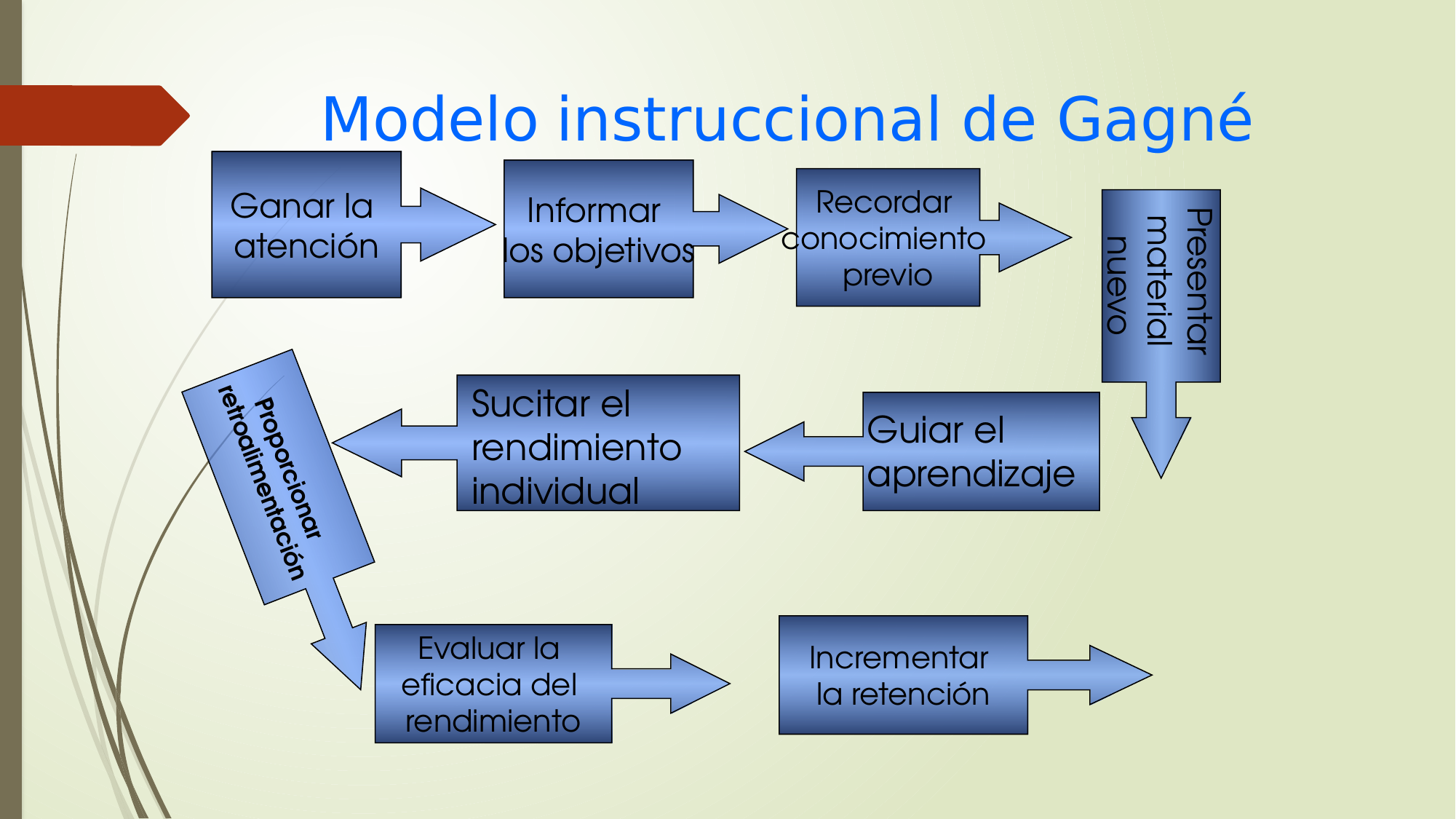

# Modelo instruccional de Gagné
Ganar la
atención
Informar
los objetivos
Recordar
conocimiento
previo
Presentar
material
nuevo

Sucitar el rendimiento individual

Guiar el aprendizaje
Proporcionar
retroalimentación
Incrementar
la retención
Evaluar la
eficacia del
rendimiento